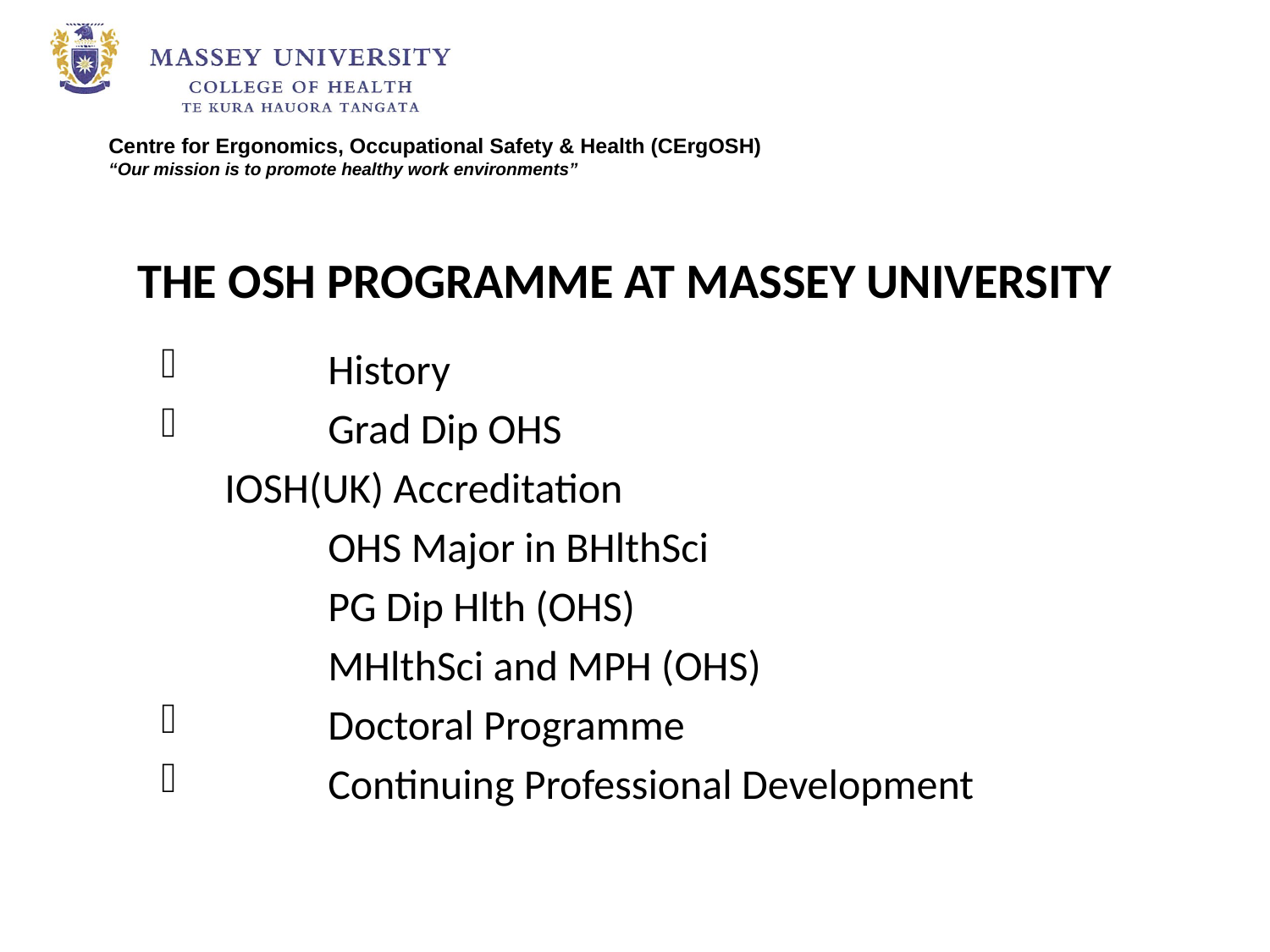

# THE OSH PROGRAMME AT MASSEY UNIVERSITY
	History
	Grad Dip OHS
IOSH(UK) Accreditation
		OHS Major in BHlthSci
		PG Dip Hlth (OHS)
		MHlthSci and MPH (OHS)
	Doctoral Programme
	Continuing Professional Development